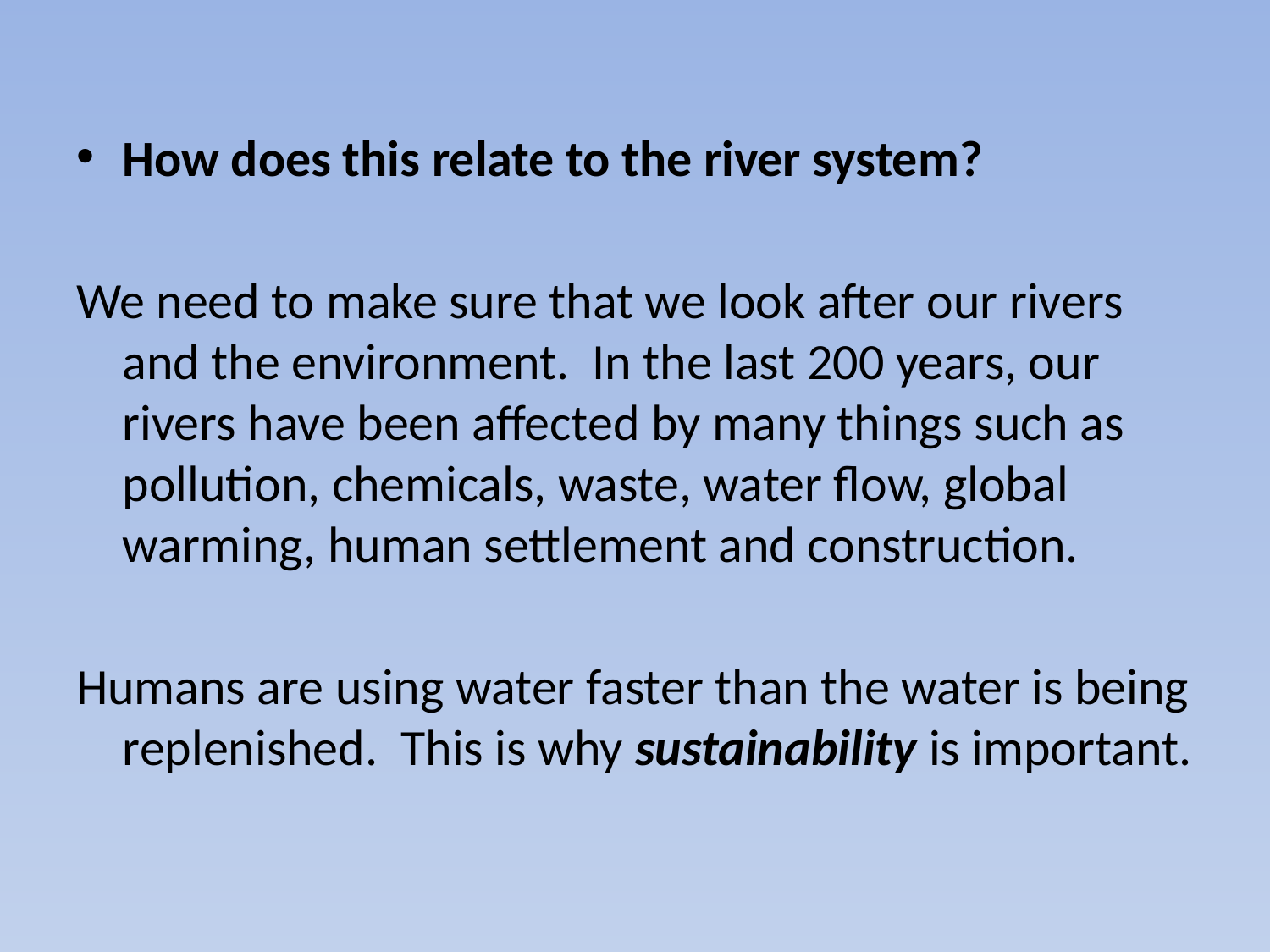

How does this relate to the river system?

We need to make sure that we look after our rivers and the environment.  In the last 200 years, our rivers have been affected by many things such as pollution, chemicals, waste, water flow, global warming, human settlement and construction.

Humans are using water faster than the water is being replenished.  This is why sustainability is important.